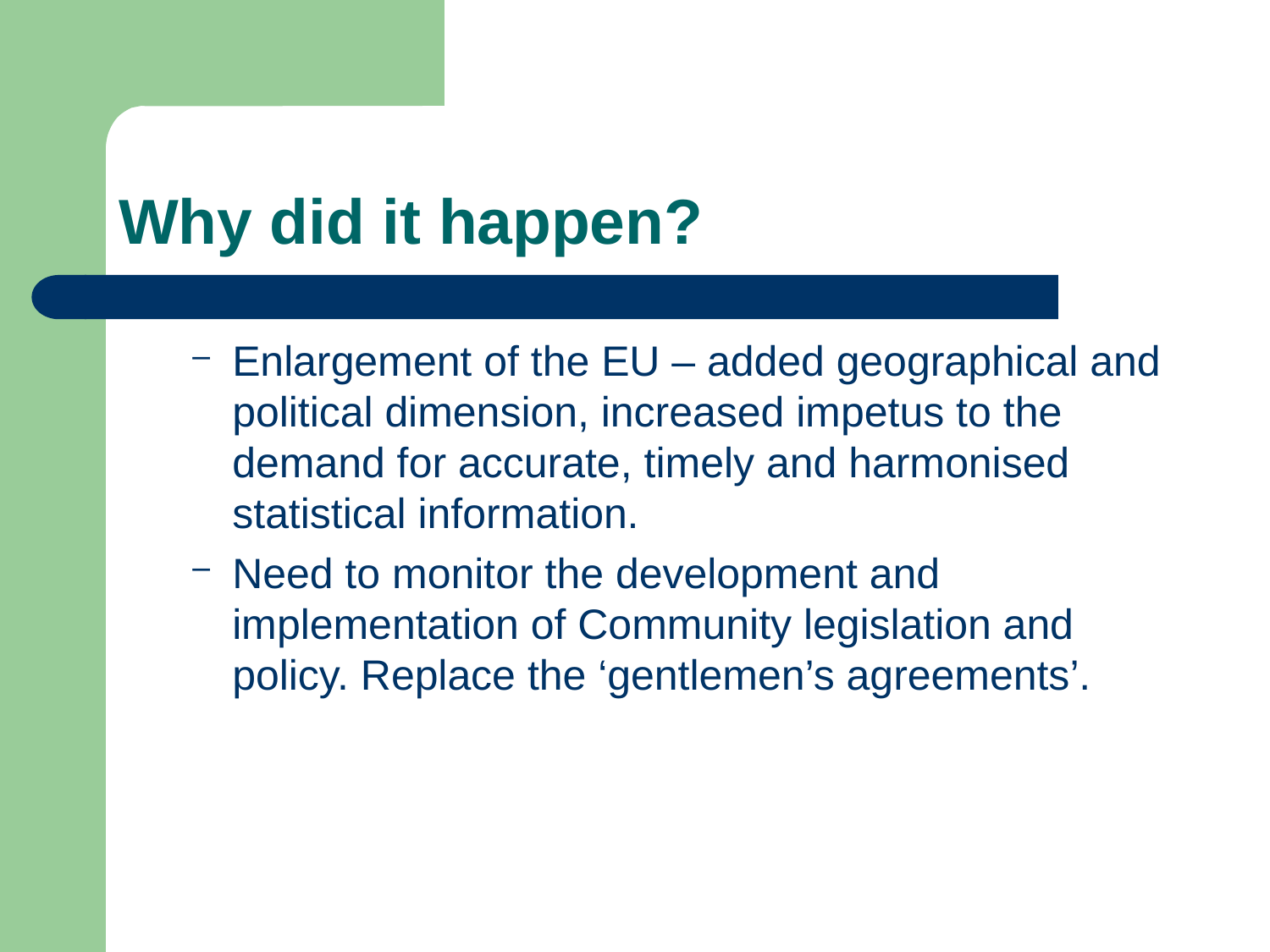

# Why did it happen?
Enlargement of the EU – added geographical and political dimension, increased impetus to the demand for accurate, timely and harmonised statistical information.
Need to monitor the development and implementation of Community legislation and policy. Replace the ‘gentlemen’s agreements’.